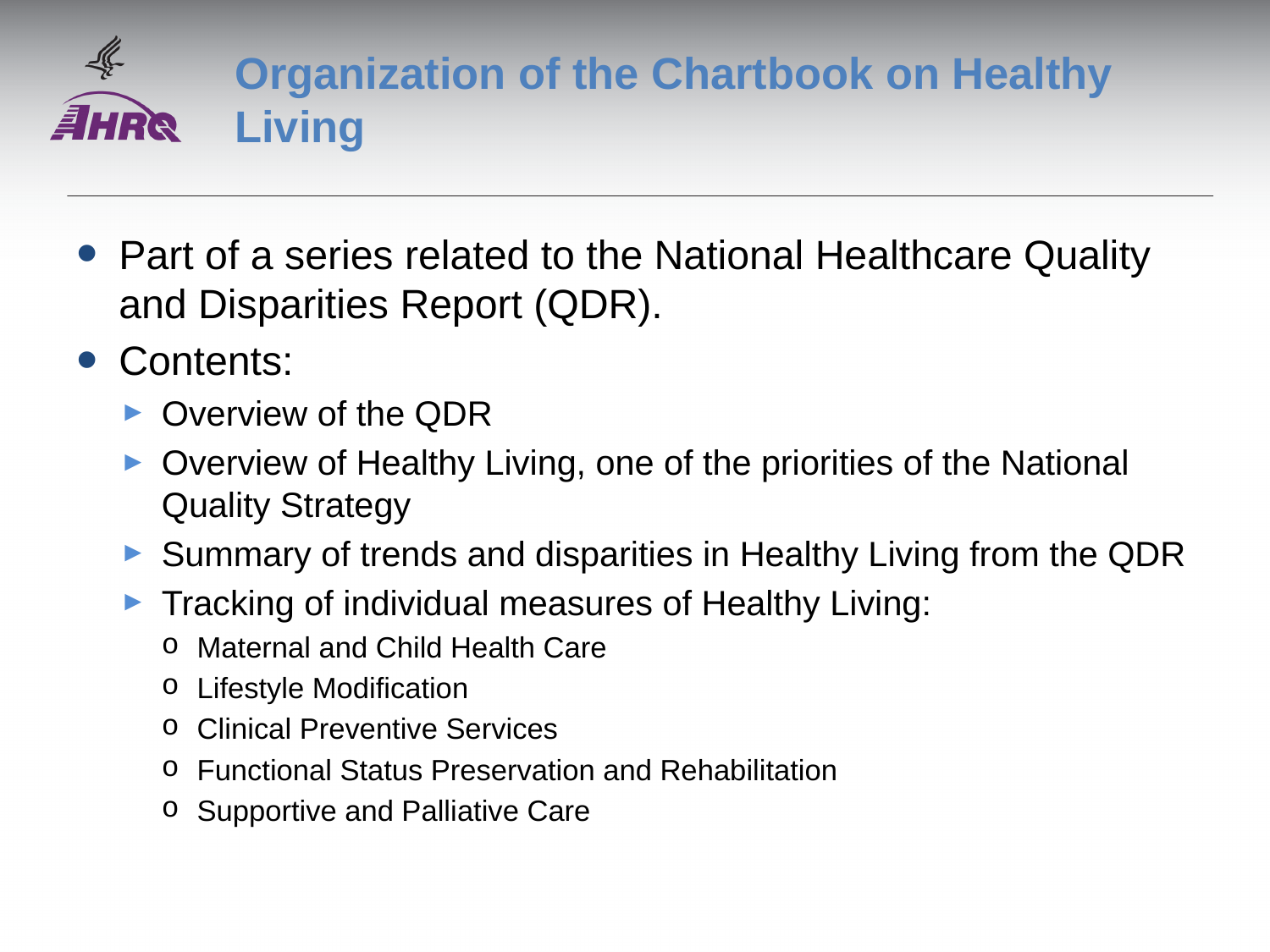

# Organization of the Chartbook on Healthy Living
Part of a series related to the National Healthcare Quality and Disparities Report (QDR).
Contents:
Overview of the QDR
Overview of Healthy Living, one of the priorities of the National Quality Strategy
Summary of trends and disparities in Healthy Living from the QDR
Tracking of individual measures of Healthy Living:
Maternal and Child Health Care
Lifestyle Modification
Clinical Preventive Services
Functional Status Preservation and Rehabilitation
Supportive and Palliative Care